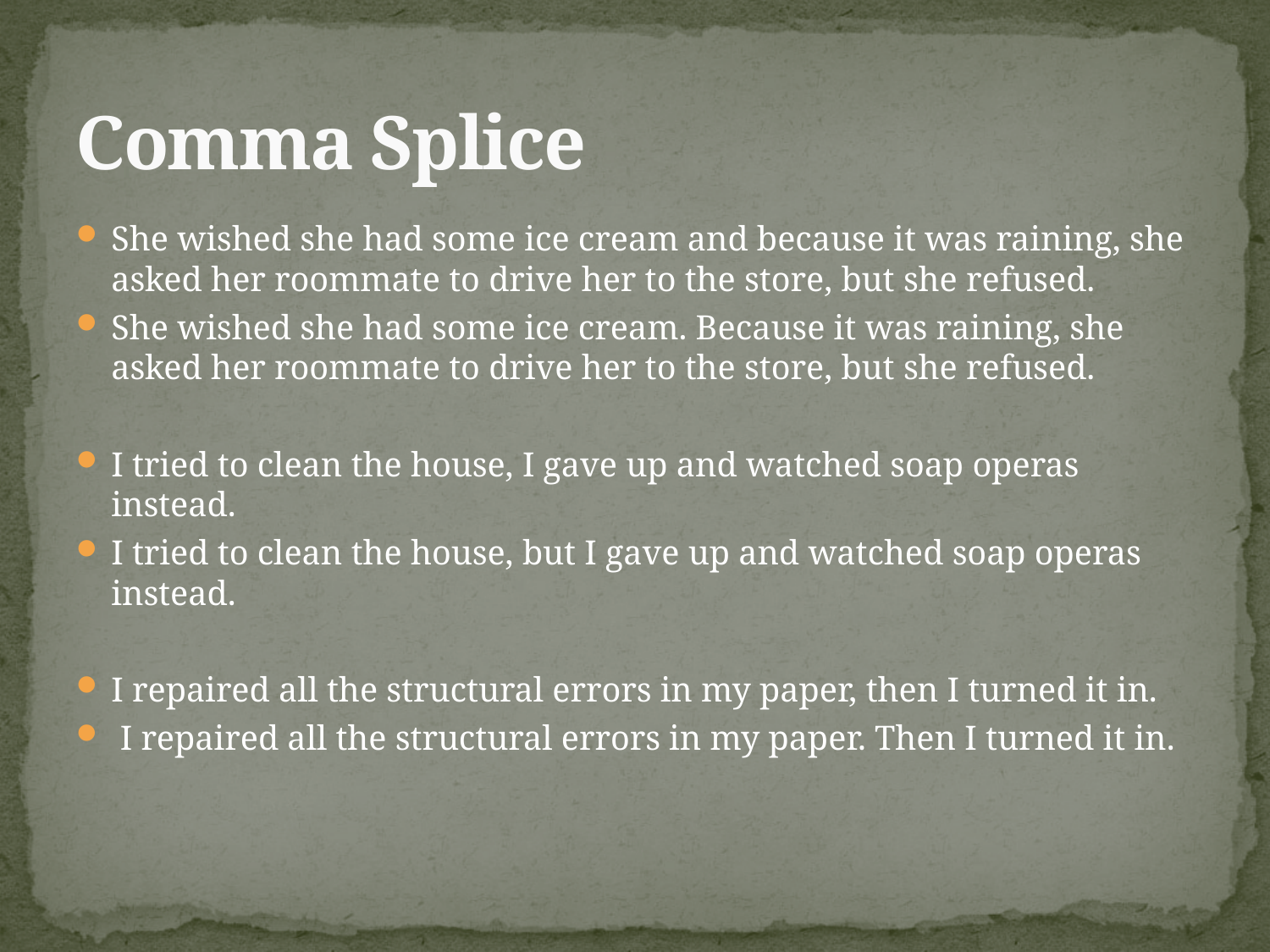

# Comma Splice
She wished she had some ice cream and because it was raining, she asked her roommate to drive her to the store, but she refused.
She wished she had some ice cream. Because it was raining, she asked her roommate to drive her to the store, but she refused.

I tried to clean the house, I gave up and watched soap operas instead.
I tried to clean the house, but I gave up and watched soap operas instead.

I repaired all the structural errors in my paper, then I turned it in.
 I repaired all the structural errors in my paper. Then I turned it in.